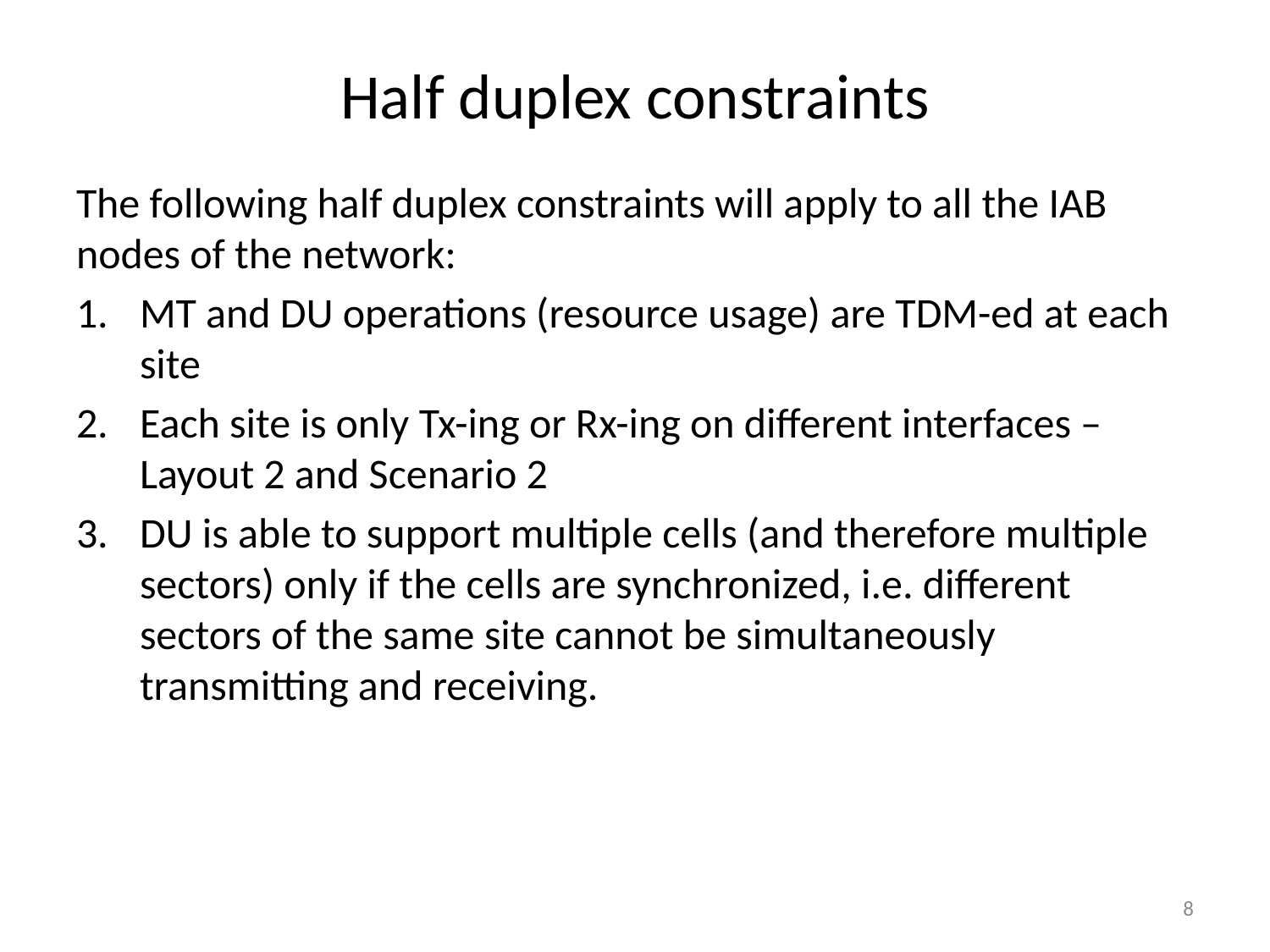

# Half duplex constraints
The following half duplex constraints will apply to all the IAB nodes of the network:
MT and DU operations (resource usage) are TDM-ed at each site
Each site is only Tx-ing or Rx-ing on different interfaces – Layout 2 and Scenario 2
DU is able to support multiple cells (and therefore multiple sectors) only if the cells are synchronized, i.e. different sectors of the same site cannot be simultaneously transmitting and receiving.

8